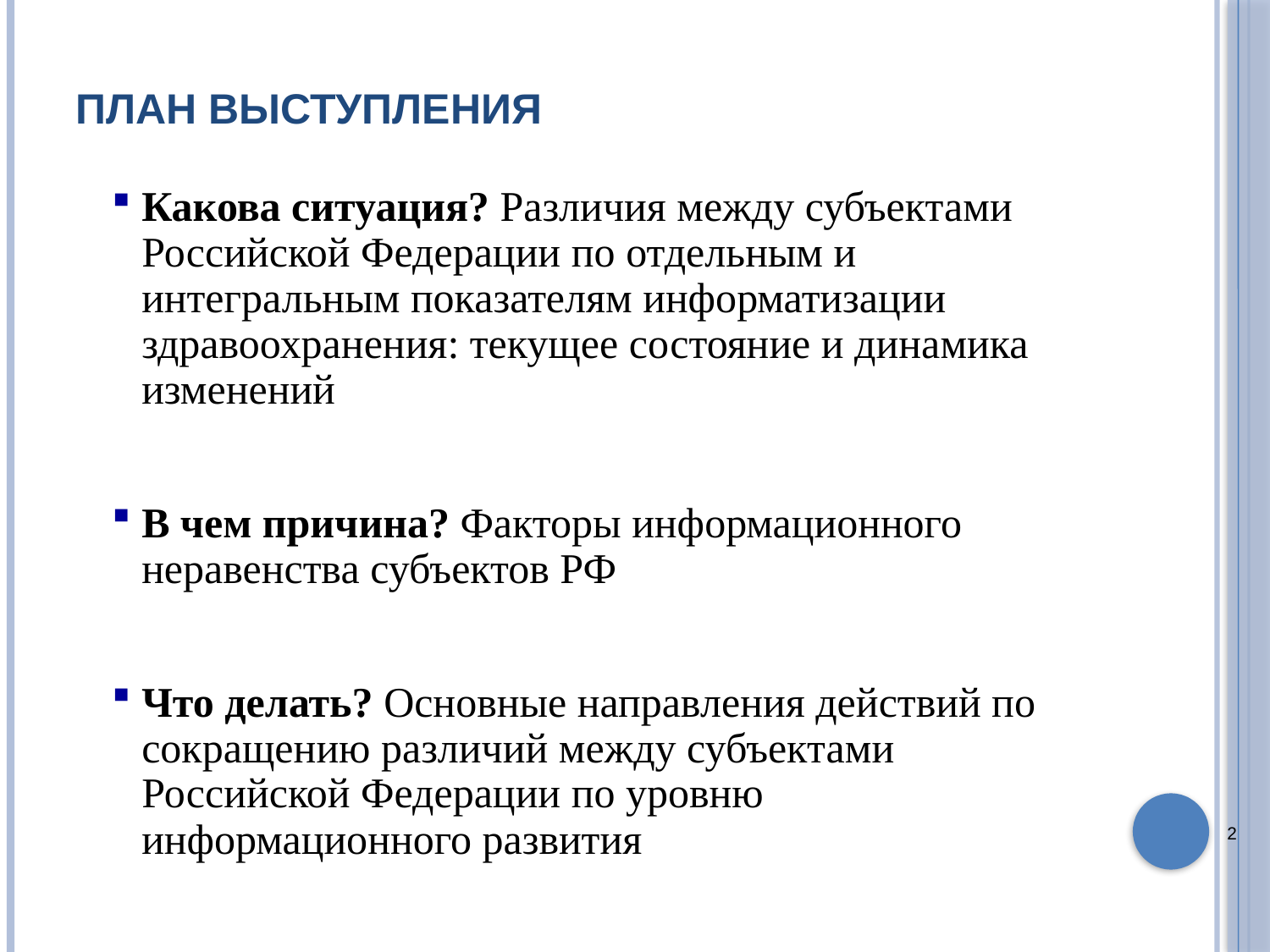

# План выступления
Какова ситуация? Различия между субъектами Российской Федерации по отдельным и интегральным показателям информатизации здравоохранения: текущее состояние и динамика изменений

В чем причина? Факторы информационного неравенства субъектов РФ

Что делать? Основные направления действий по сокращению различий между субъектами Российской Федерации по уровню информационного развития
2